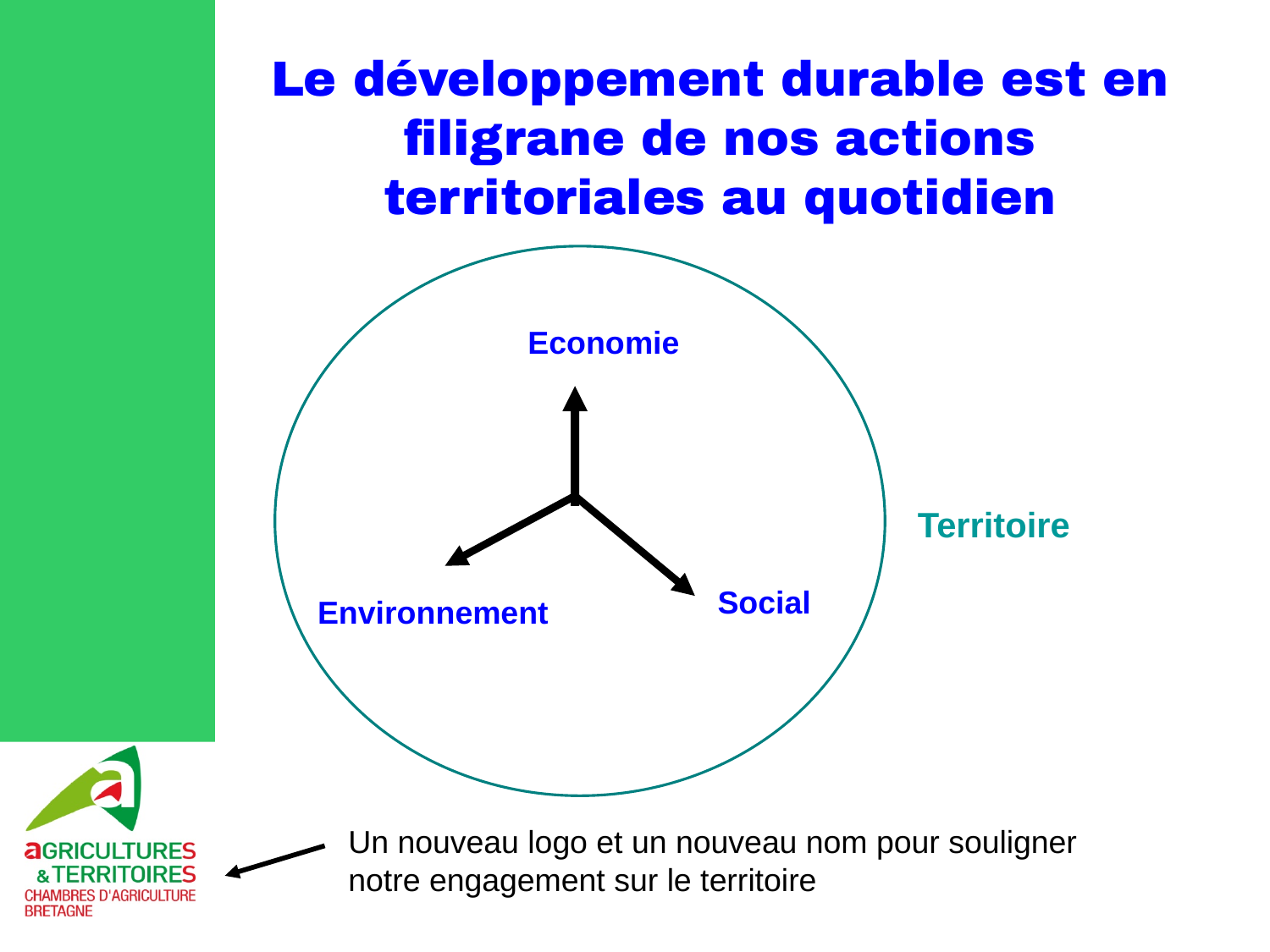

# Le développement durable est en filigrane de nos actions territoriales au quotidien

Economie

Territoire
Social
Environnement
Un nouveau logo et un nouveau nom pour souligner
notre engagement sur le territoire